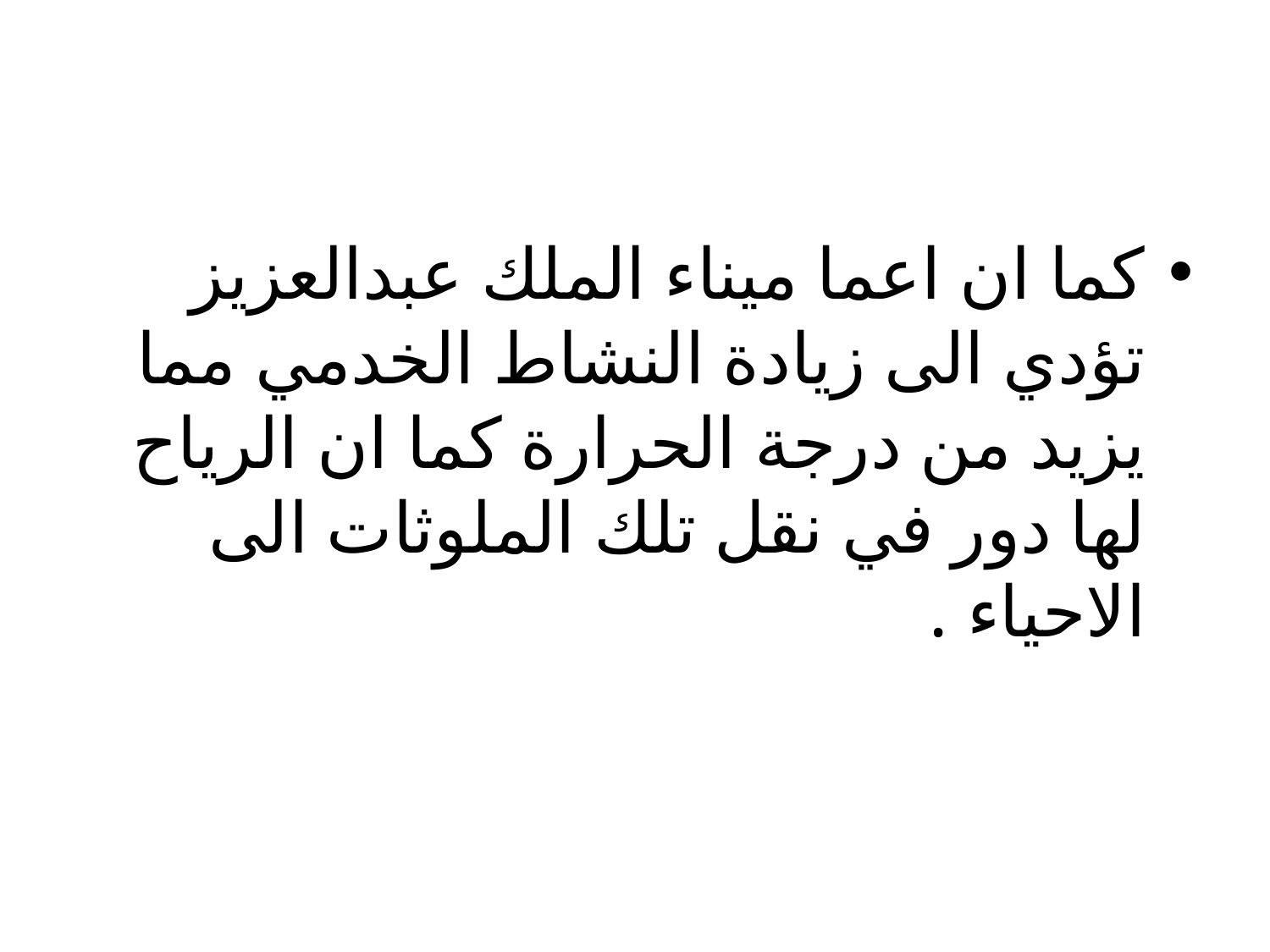

كما ان اعما ميناء الملك عبدالعزيز تؤدي الى زيادة النشاط الخدمي مما يزيد من درجة الحرارة كما ان الرياح لها دور في نقل تلك الملوثات الى الاحياء .